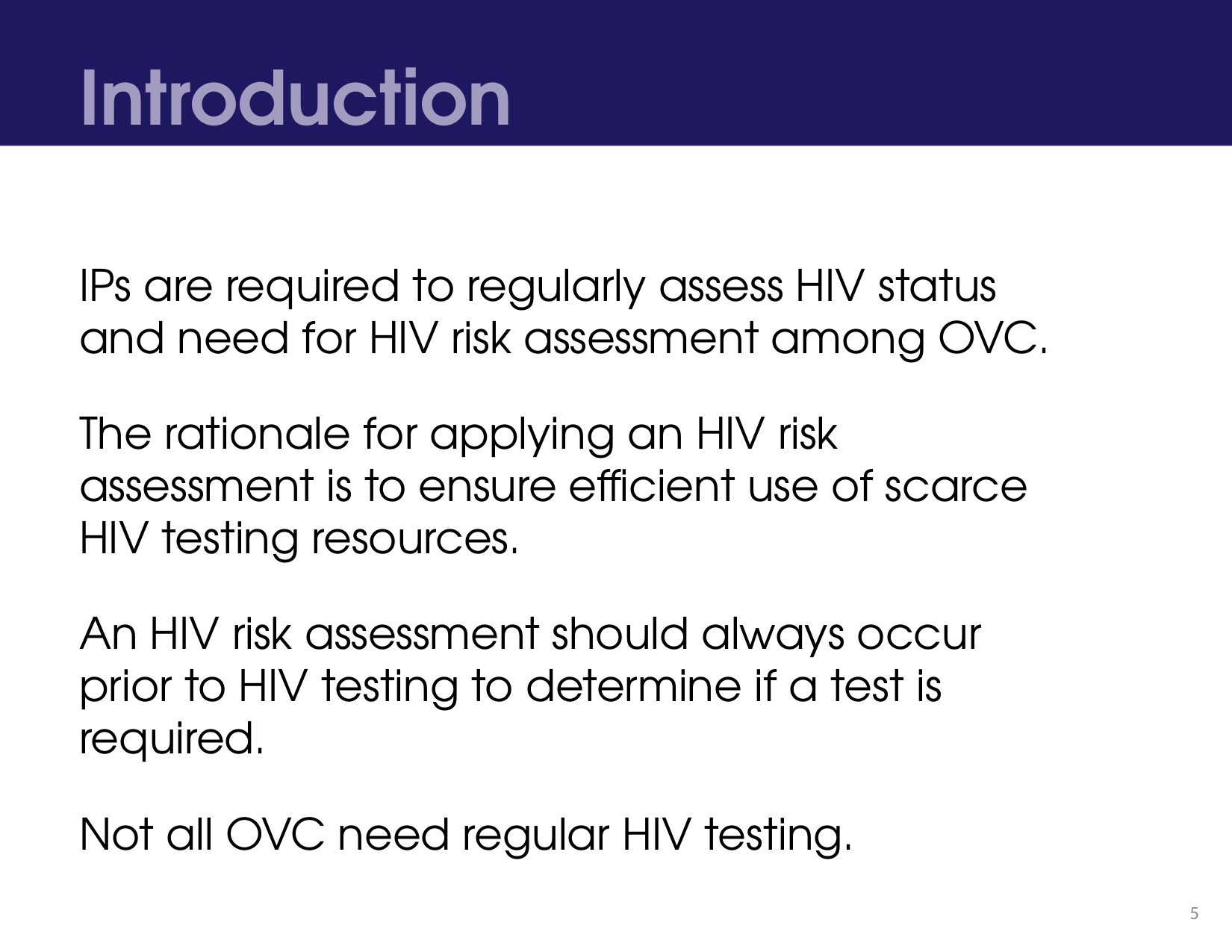

# Introduction
IPs are required to regularly assess HIV status and need for HIV risk assessment among OVC.
The rationale for applying an HIV risk assessment is to ensure efficient use of scarce HIV testing resources.
An HIV risk assessment should always occur prior to HIV testing to determine if a test is required.
Not all OVC need regular HIV testing.

5